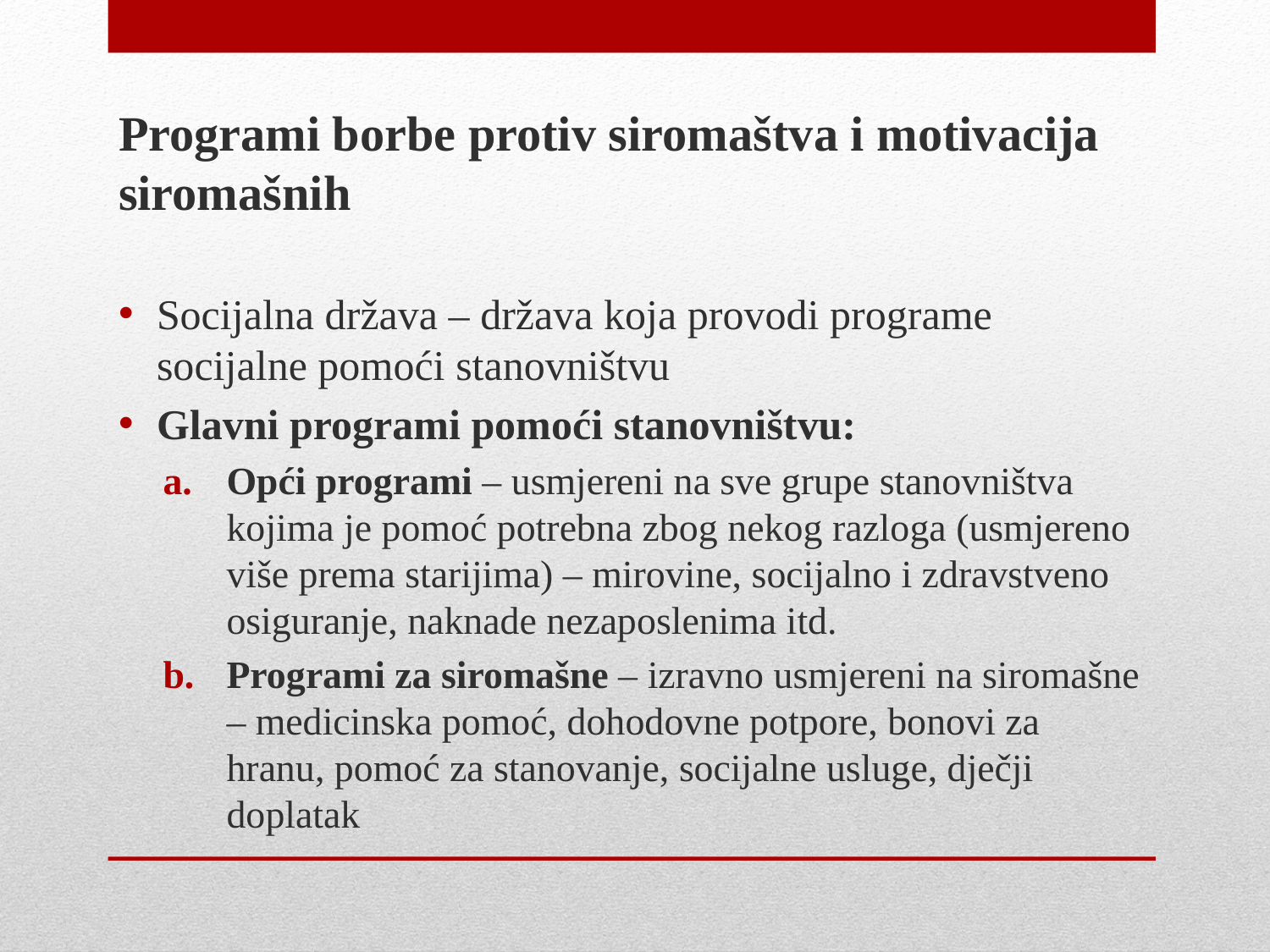

Programi borbe protiv siromaštva i motivacija siromašnih

Socijalna država – država koja provodi programe socijalne pomoći stanovništvu
Glavni programi pomoći stanovništvu:
Opći programi – usmjereni na sve grupe stanovništva kojima je pomoć potrebna zbog nekog razloga (usmjereno više prema starijima) – mirovine, socijalno i zdravstveno osiguranje, naknade nezaposlenima itd.
Programi za siromašne – izravno usmjereni na siromašne – medicinska pomoć, dohodovne potpore, bonovi za hranu, pomoć za stanovanje, socijalne usluge, dječji doplatak